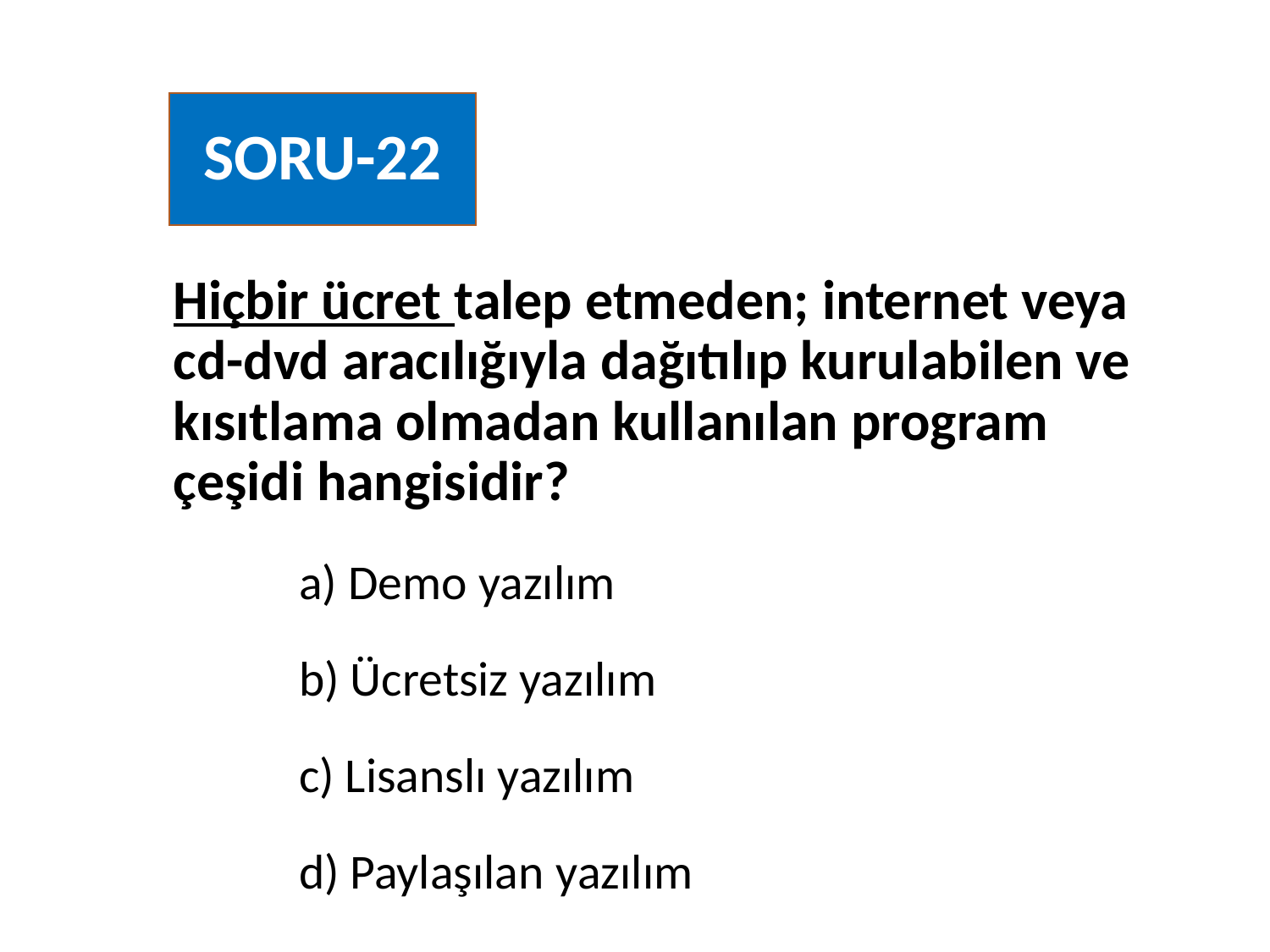

# SORU-22
Hiçbir ücret talep etmeden; internet veya cd-dvd aracılığıyla dağıtılıp kurulabilen ve kısıtlama olmadan kullanılan program çeşidi hangisidir?
a) Demo yazılım
b) Ücretsiz yazılım
c) Lisanslı yazılım
d) Paylaşılan yazılım